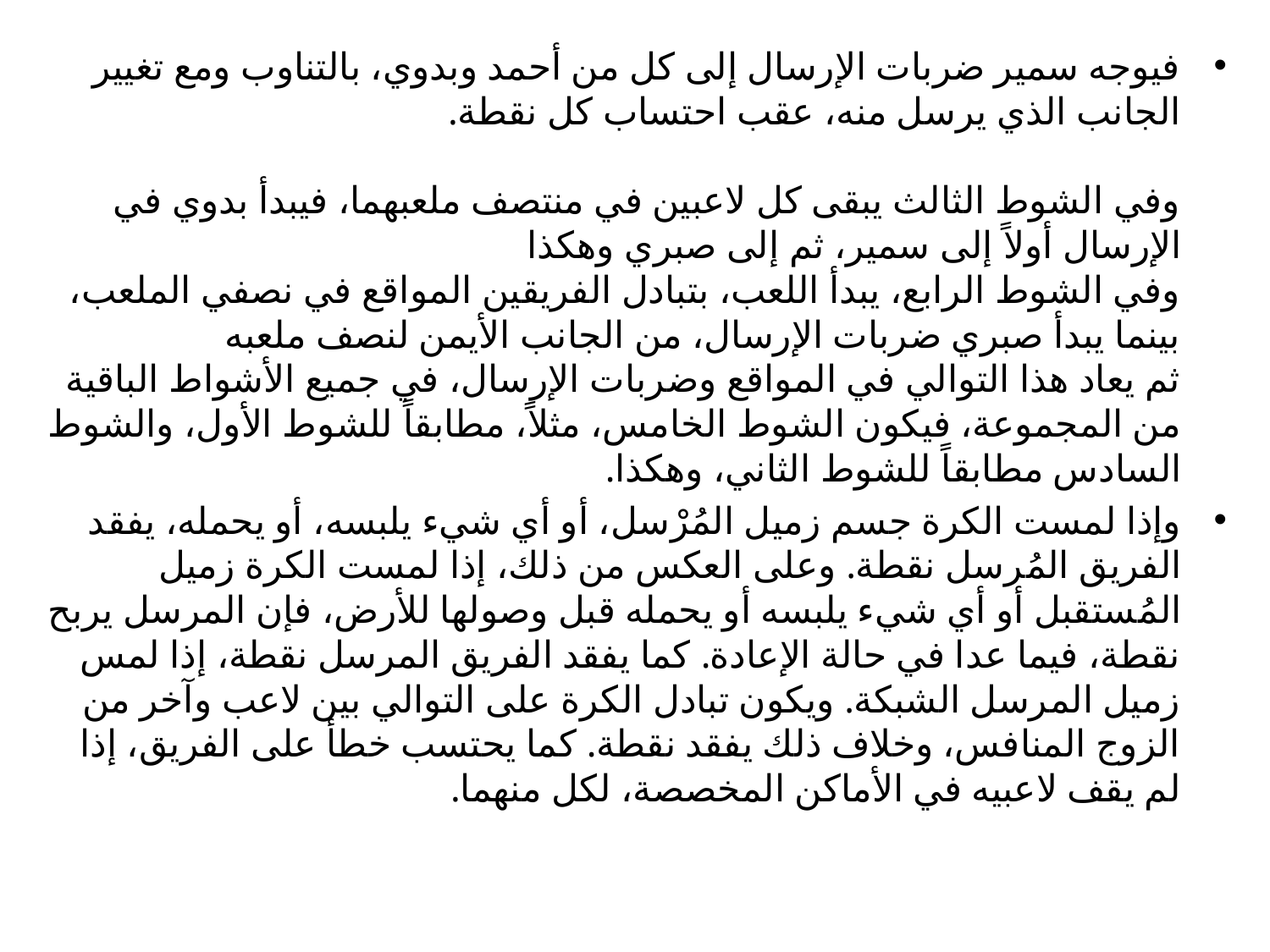

فيوجه سمير ضربات الإرسال إلى كل من أحمد وبدوي، بالتناوب ومع تغيير الجانب الذي يرسل منه، عقب احتساب كل نقطة. 
وفي الشوط الثالث يبقى كل لاعبين في منتصف ملعبهما، فيبدأ بدوي في الإرسال أولاً إلى سمير، ثم إلى صبري وهكذا 
وفي الشوط الرابع، يبدأ اللعب، بتبادل الفريقين المواقع في نصفي الملعب، بينما يبدأ صبري ضربات الإرسال، من الجانب الأيمن لنصف ملعبه 
ثم يعاد هذا التوالي في المواقع وضربات الإرسال، في جميع الأشواط الباقية من المجموعة، فيكون الشوط الخامس، مثلاً، مطابقاً للشوط الأول، والشوط السادس مطابقاً للشوط الثاني، وهكذا.
وإذا لمست الكرة جسم زميل المُرْسل، أو أي شيء يلبسه، أو يحمله، يفقد الفريق المُرسل نقطة. وعلى العكس من ذلك، إذا لمست الكرة زميل المُستقبل أو أي شيء يلبسه أو يحمله قبل وصولها للأرض، فإن المرسل يربح نقطة، فيما عدا في حالة الإعادة. كما يفقد الفريق المرسل نقطة، إذا لمس زميل المرسل الشبكة. ويكون تبادل الكرة على التوالي بين لاعب وآخر من الزوج المنافس، وخلاف ذلك يفقد نقطة. كما يحتسب خطأ على الفريق، إذا لم يقف لاعبيه في الأماكن المخصصة، لكل منهما.